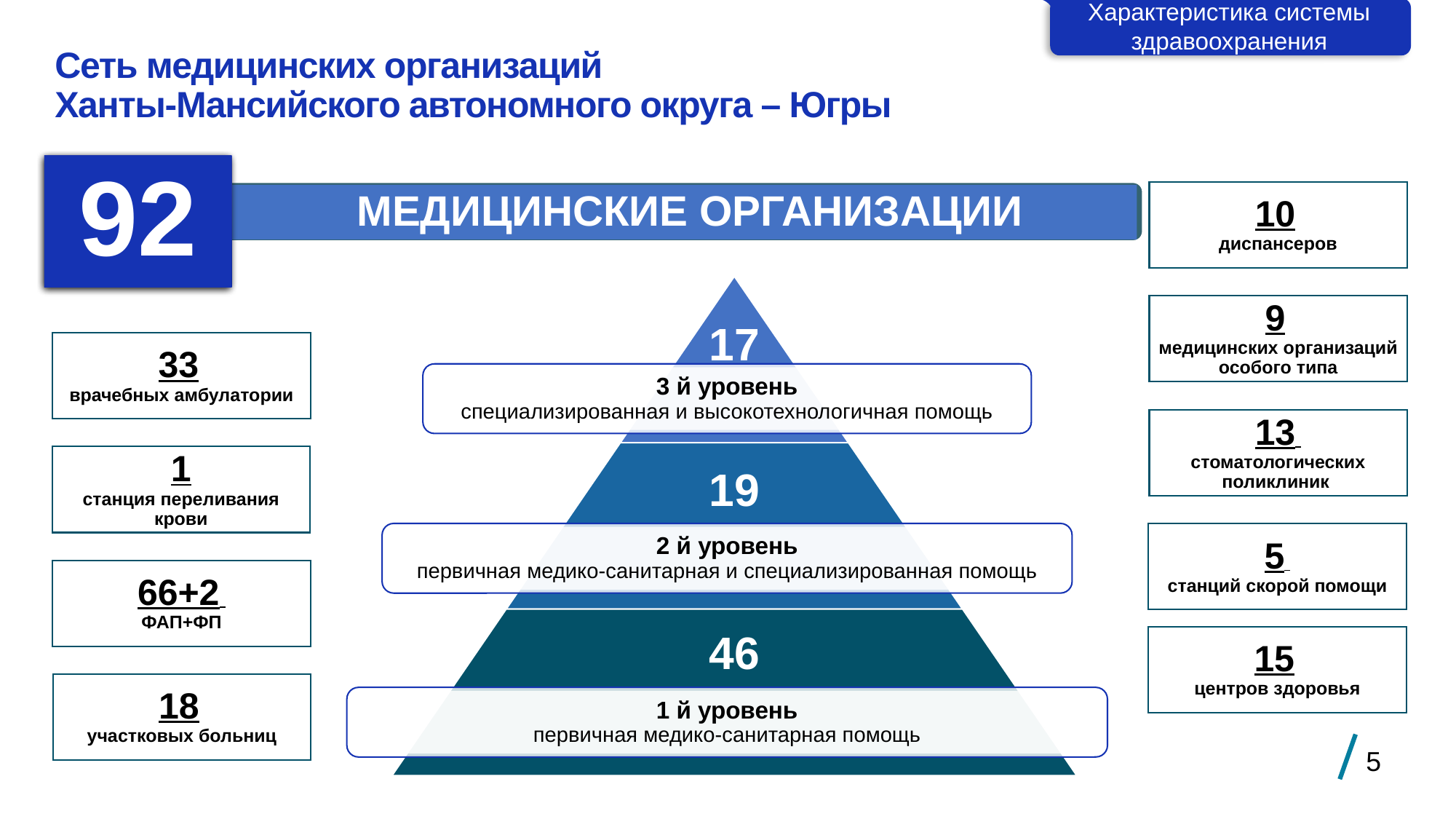

Характеристика системы здравоохранения

Сеть медицинских организаций
Ханты-Мансийского автономного округа – Югры

92

  МЕДИЦИНСКИЕ ОРГАНИЗАЦИИ

10
диспансеров

9
медицинских организаций особого типа
17

33
врачебных амбулатории

3 й уровень
специализированная и высокотехнологичная помощь

13
стоматологических поликлиник

1
станция переливания крови
19

2 й уровень
первичная медико-санитарная и специализированная помощь

5
станций скорой помощи

66+2
ФАП+ФП
46

15
центров здоровья

18
участковых больниц

1 й уровень
первичная медико-санитарная помощь
5